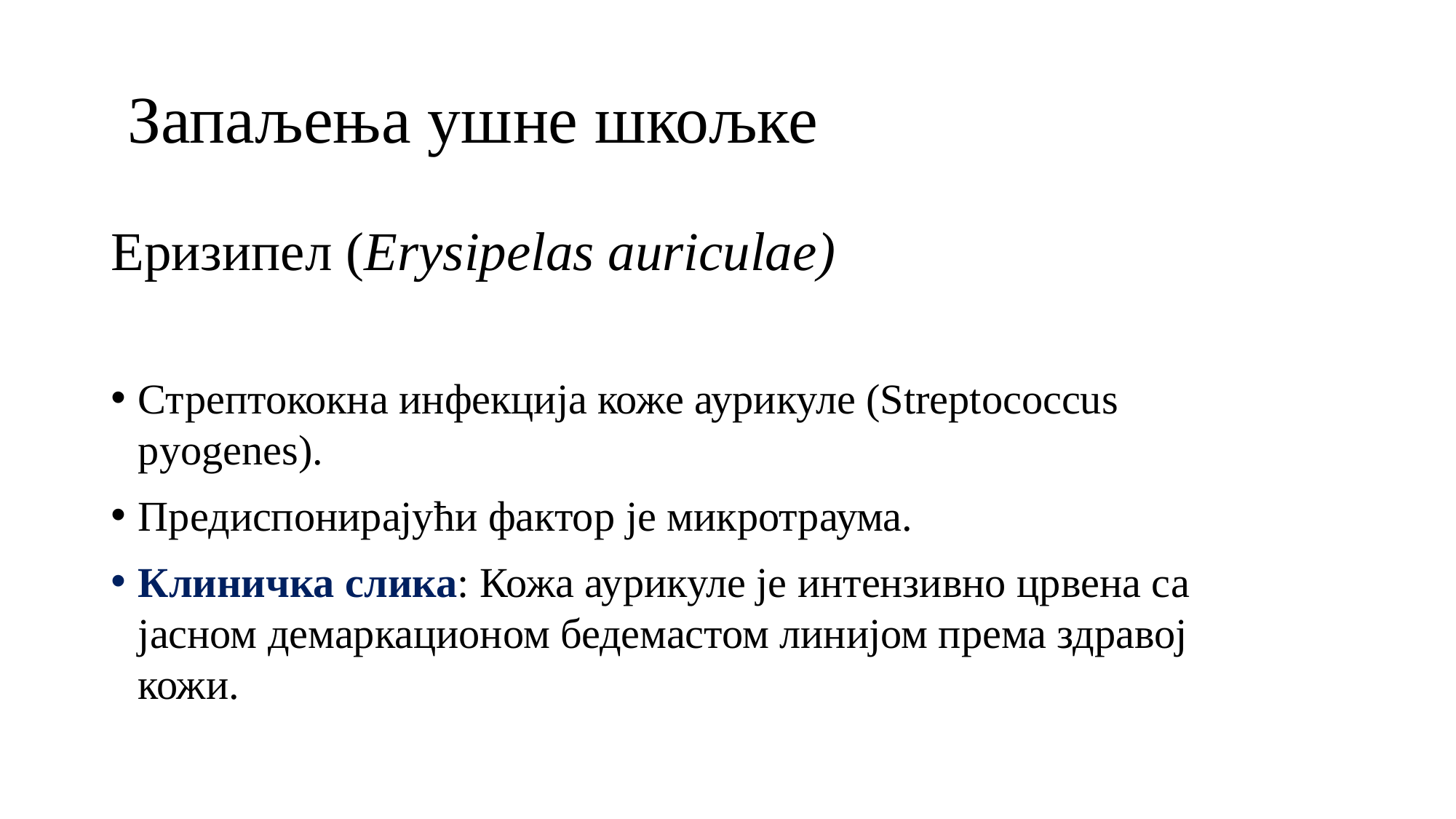

# Запаљења ушне шкољке
Еризипел (Erysipelas auriculae)

Стрептококна инфекција коже аурикуле (Streptococcus pyogenes).
Предиспонирајући фактор је микротраума.
Клиничка слика: Кожа аурикуле је интензивно црвена са јасном демаркационом бедемастом линијом према здравој кожи.